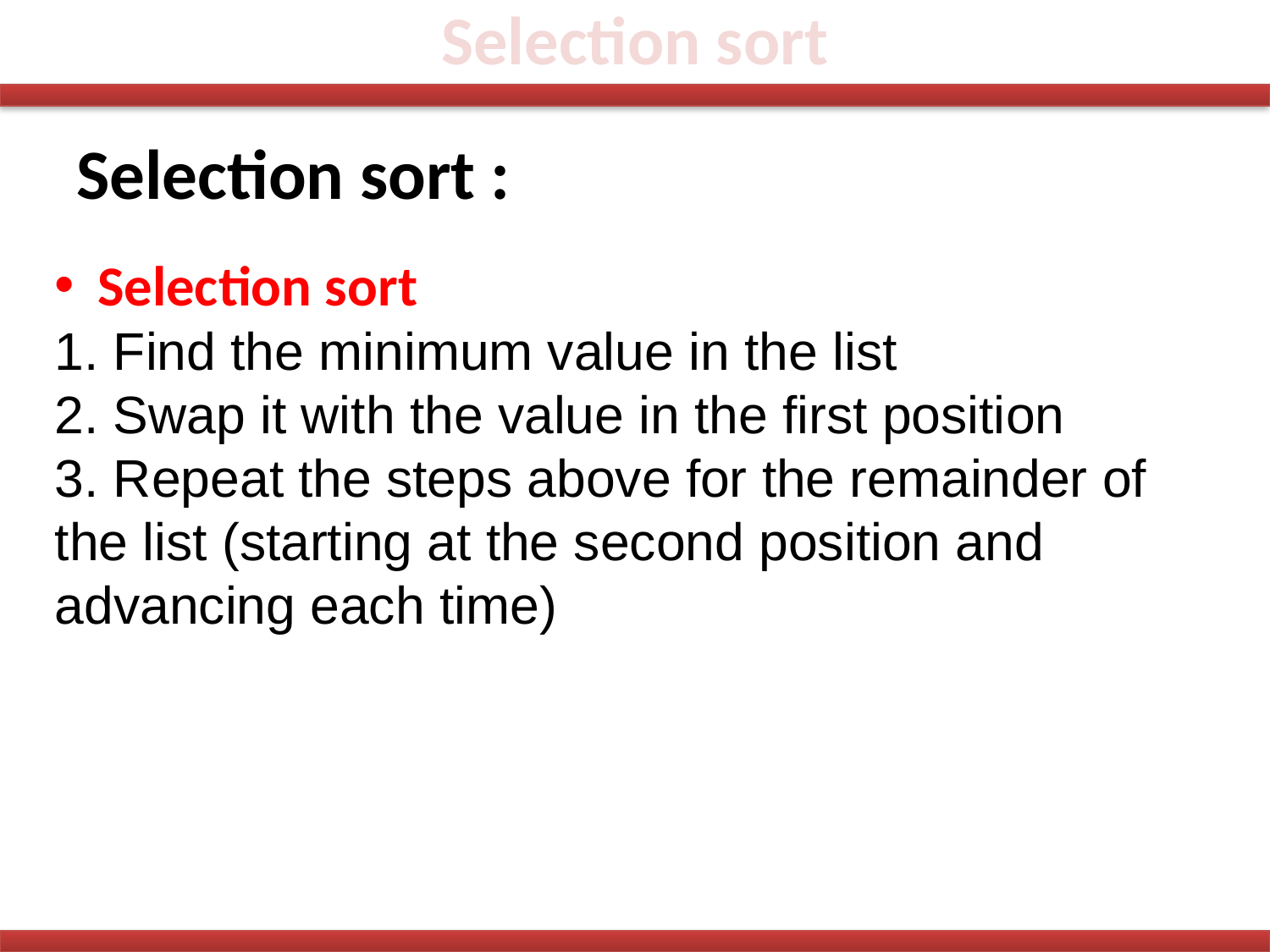

# Selection sort

Selection sort :

 Selection sort
1. Find the minimum value in the list
2. Swap it with the value in the first position
3. Repeat the steps above for the remainder of the list (starting at the second position and advancing each time)